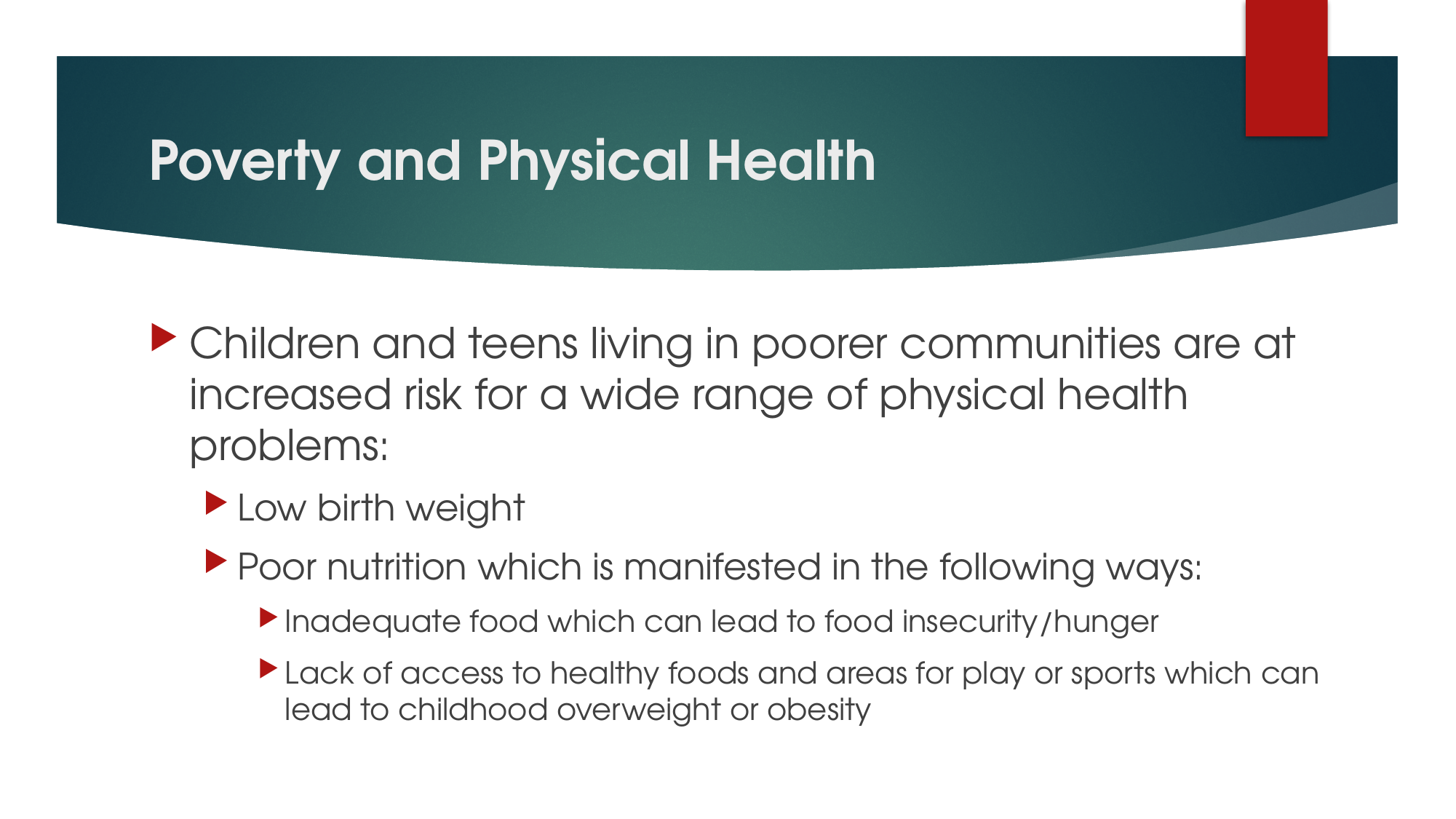

# Poverty and Physical Health
Children and teens living in poorer communities are at increased risk for a wide range of physical health problems:
Low birth weight
Poor nutrition which is manifested in the following ways:
Inadequate food which can lead to food insecurity/hunger
Lack of access to healthy foods and areas for play or sports which can lead to childhood overweight or obesity